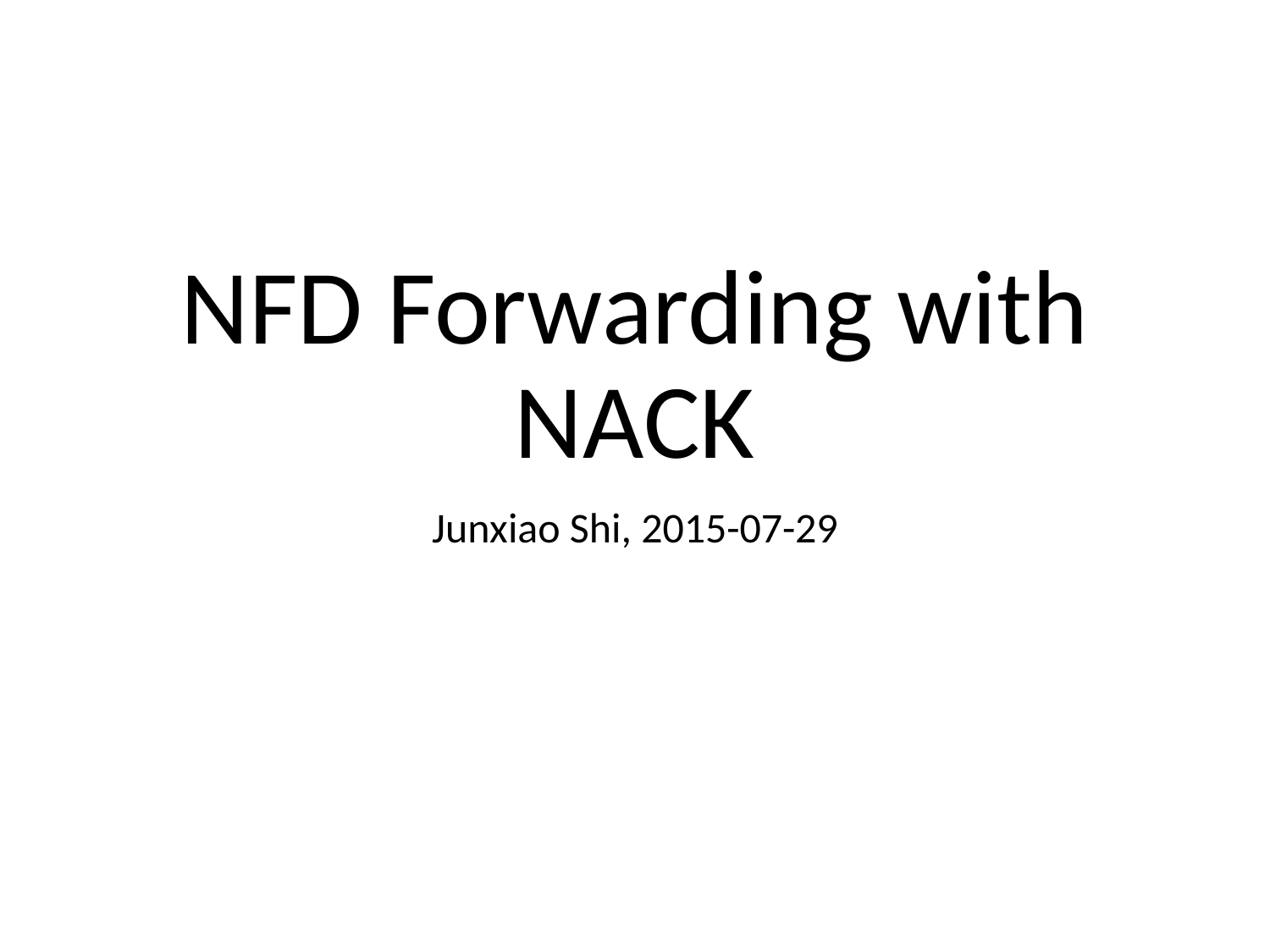

# NFD Forwarding with NACK
Junxiao Shi, 2015-07-29